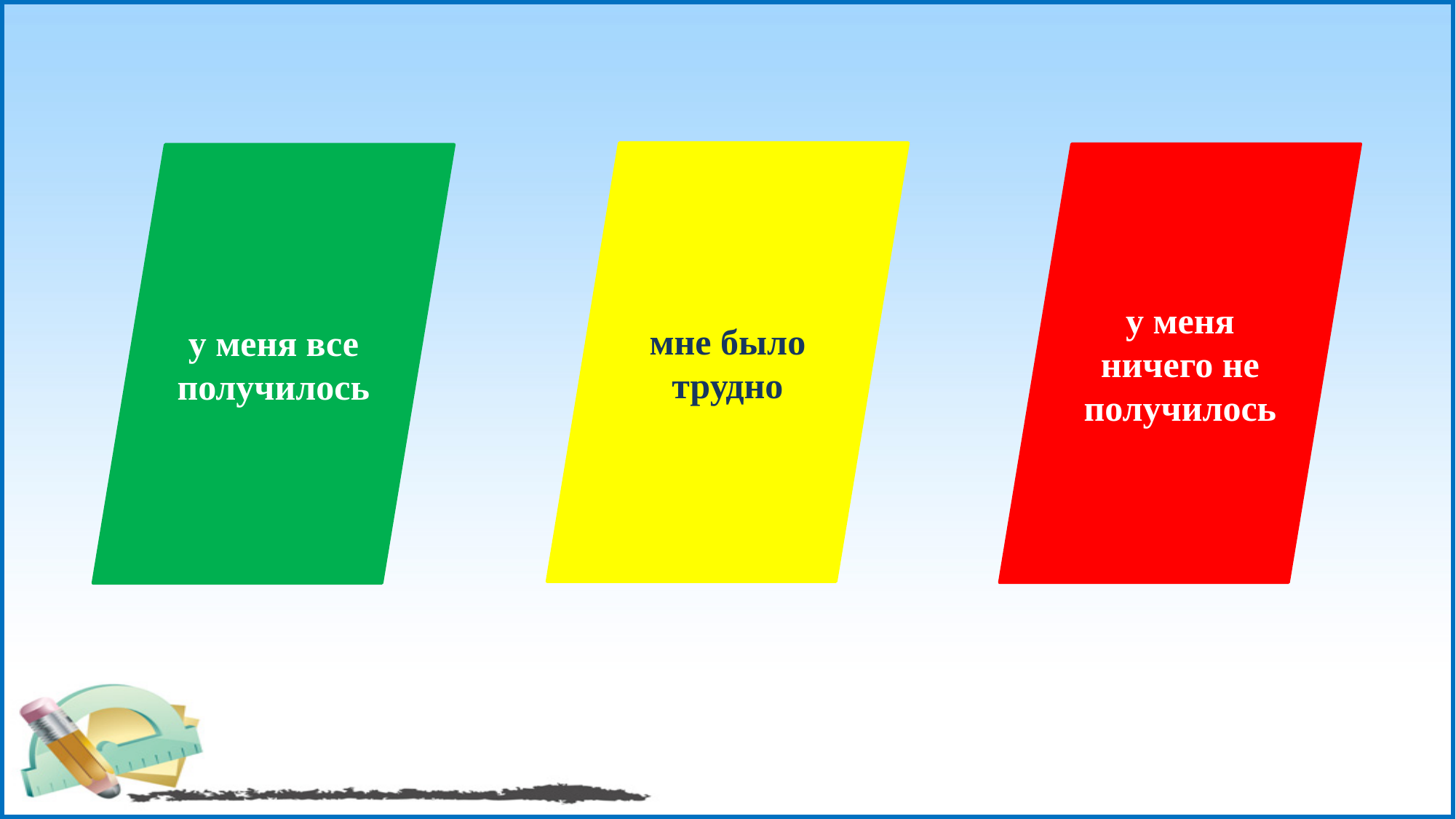

мне было трудно
у меня ничего не получилось
у меня все получилось